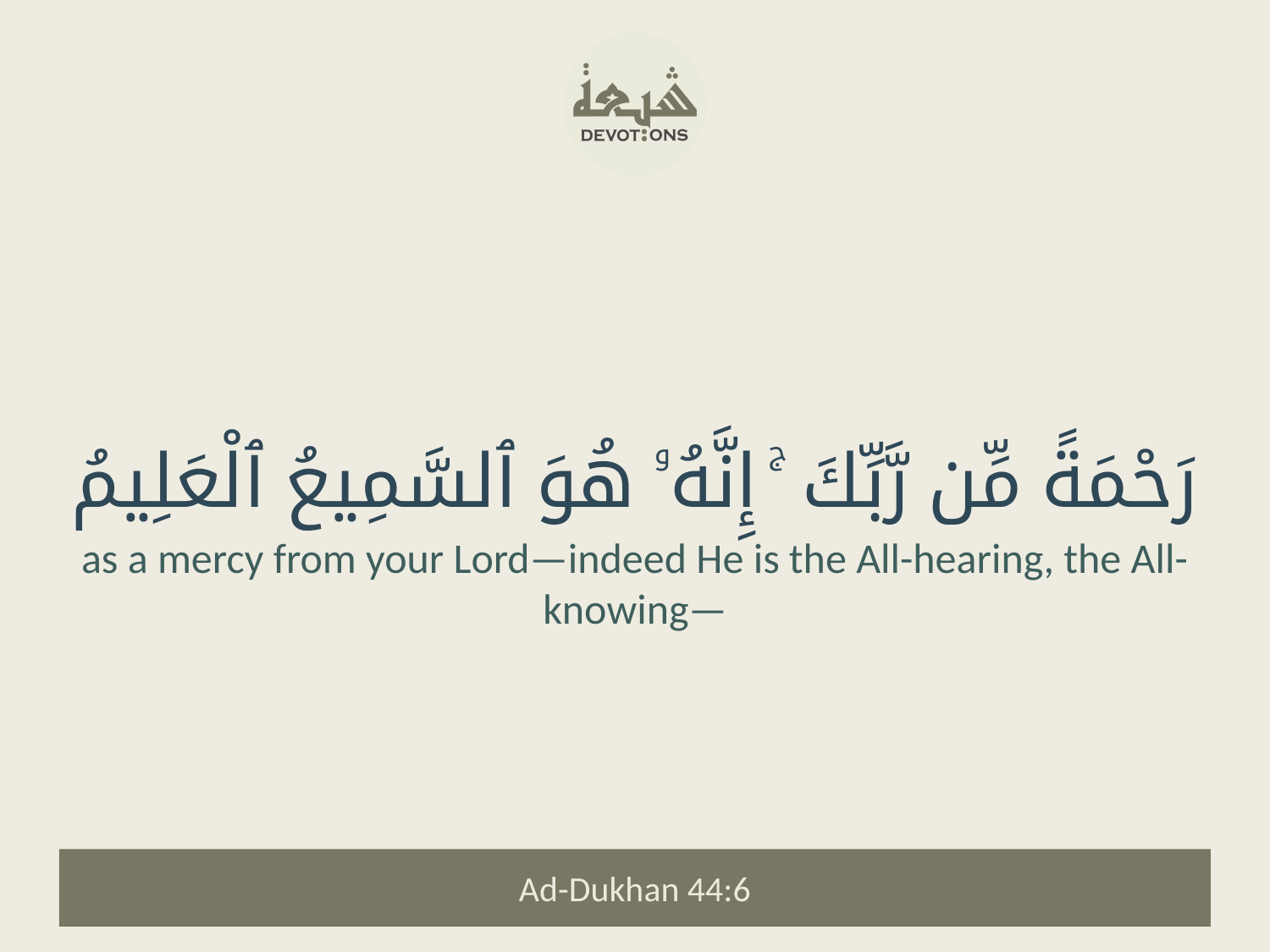

رَحْمَةً مِّن رَّبِّكَ ۚ إِنَّهُۥ هُوَ ٱلسَّمِيعُ ٱلْعَلِيمُ
as a mercy from your Lord—indeed He is the All-hearing, the All-knowing—
Ad-Dukhan 44:6